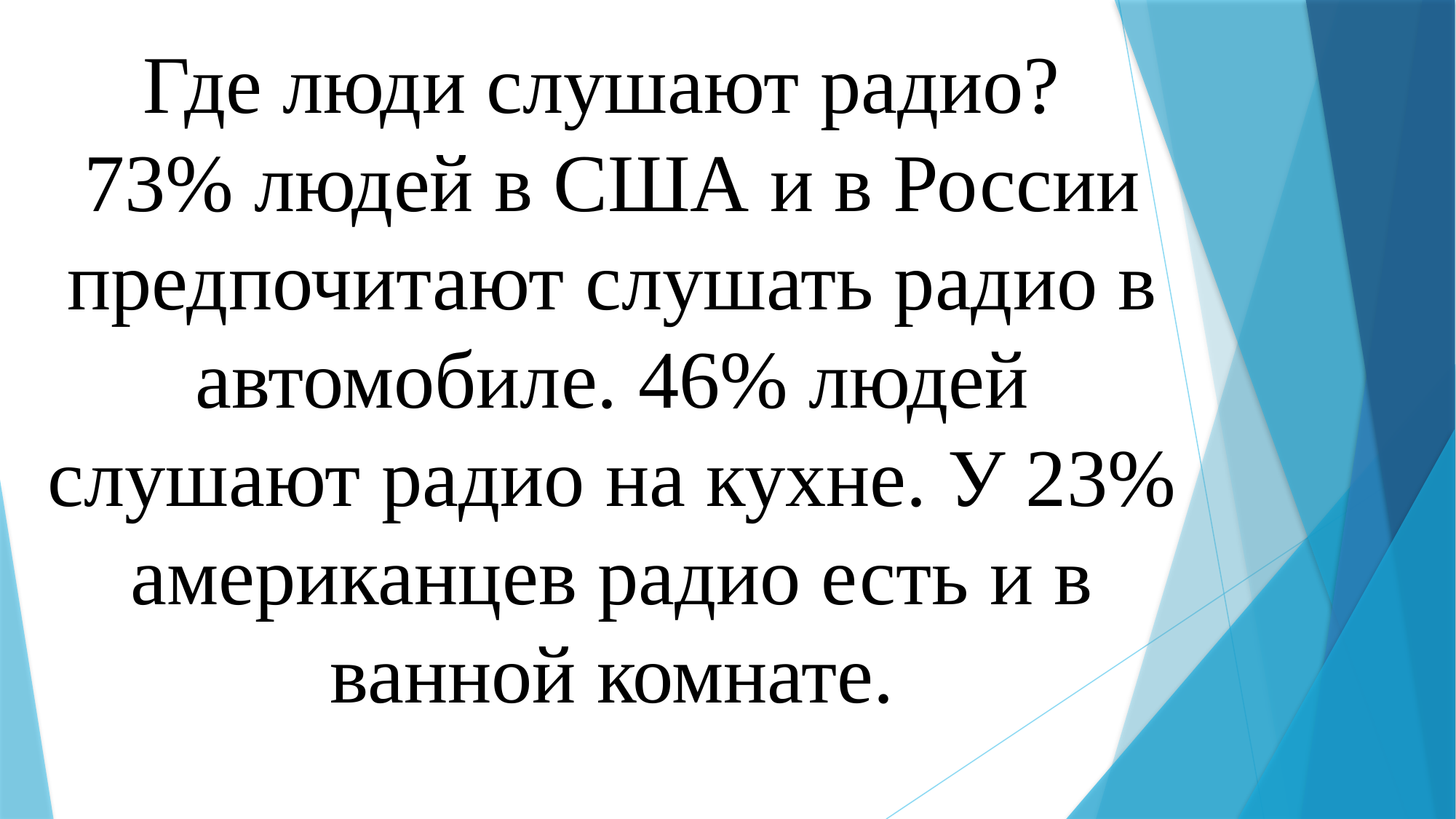

# Где люди слушают радио? 73% людей в США и в России предпочитают слушать радио в автомобиле. 46% людей слушают радио на кухне. У 23% американцев радио есть и в ванной комнате.